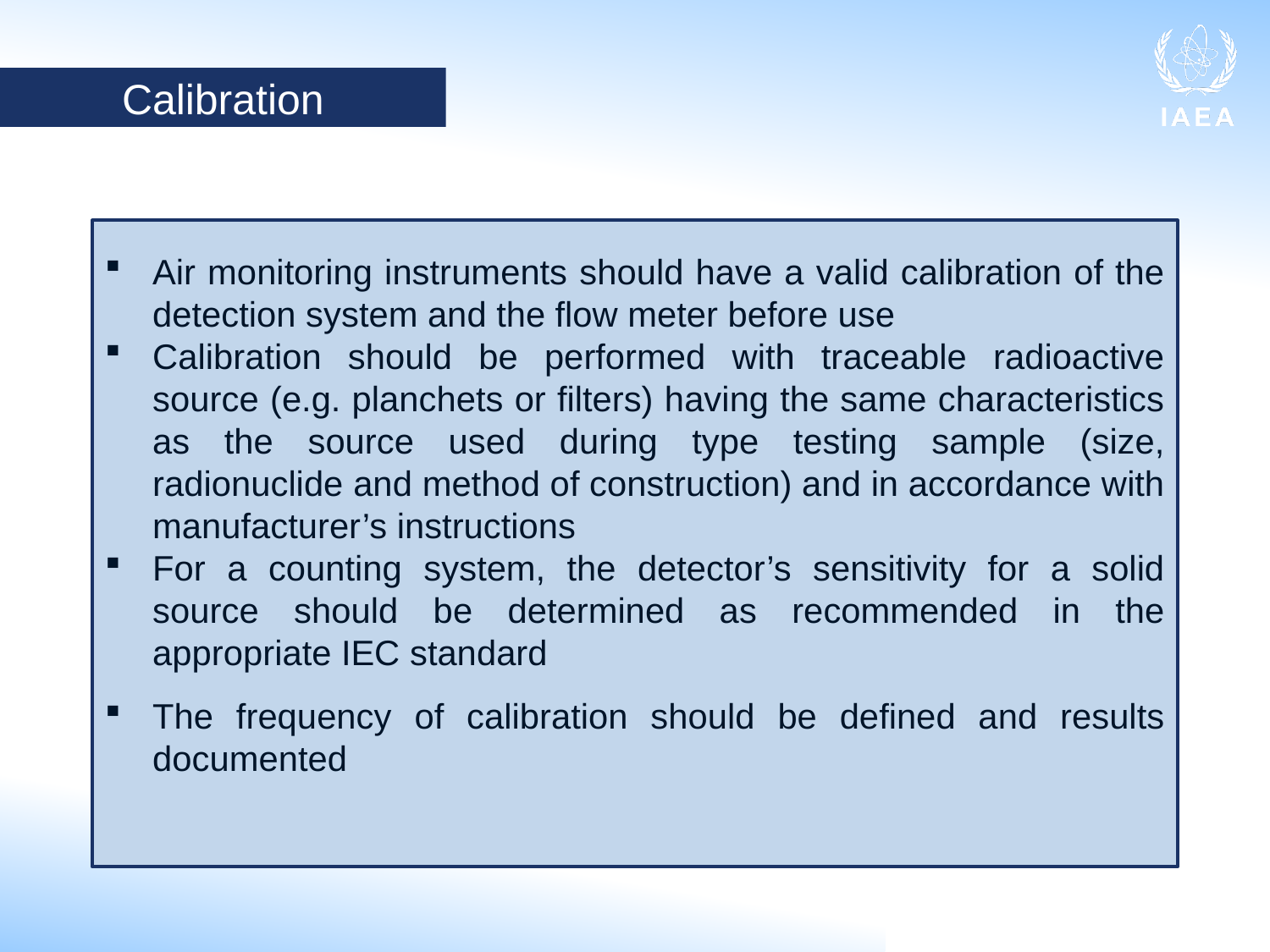

Calibration
Air monitoring instruments should have a valid calibration of the detection system and the flow meter before use
Calibration should be performed with traceable radioactive source (e.g. planchets or filters) having the same characteristics as the source used during type testing sample (size, radionuclide and method of construction) and in accordance with manufacturer’s instructions
For a counting system, the detector’s sensitivity for a solid source should be determined as recommended in the appropriate IEC standard
The frequency of calibration should be defined and results documented